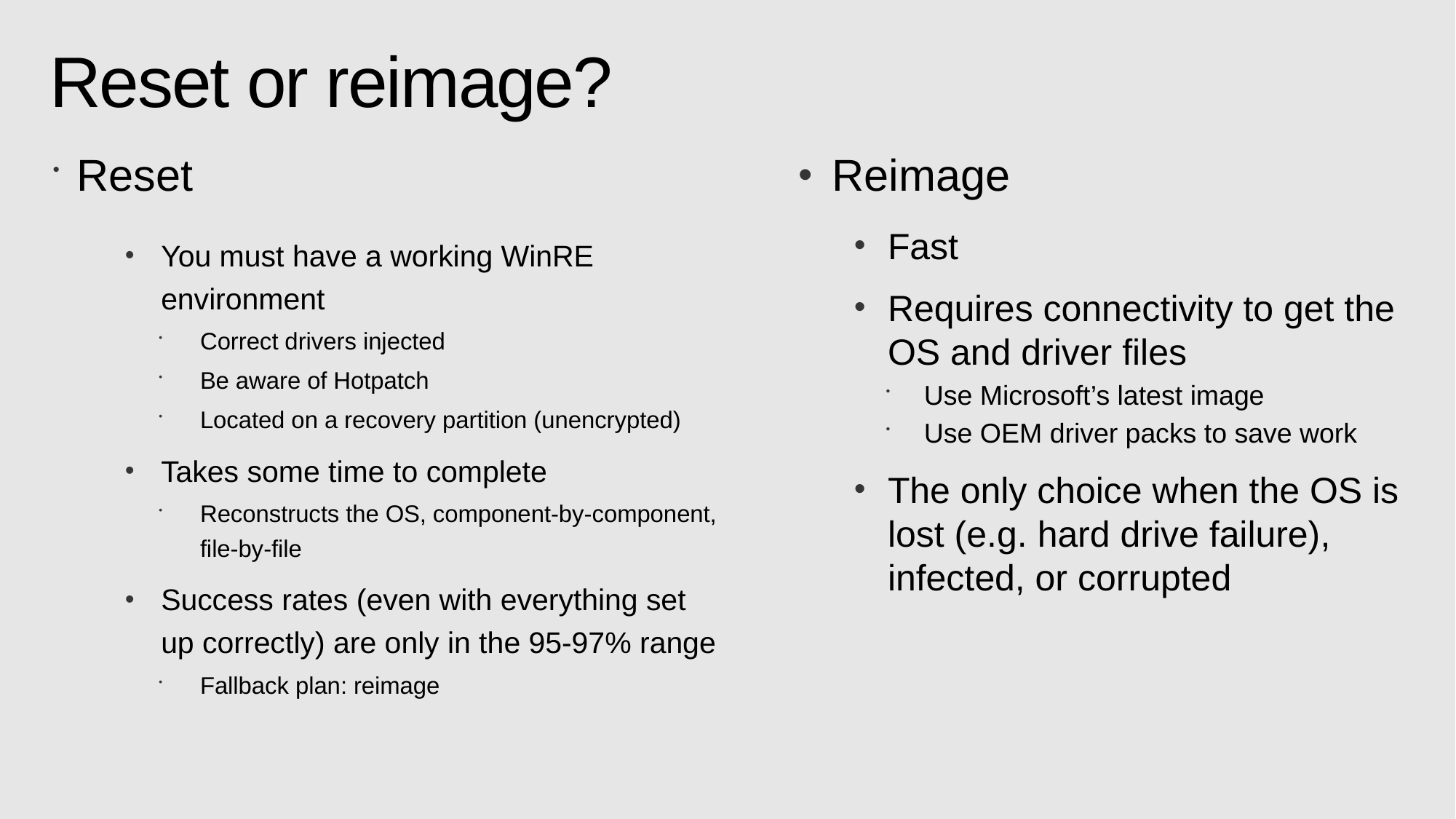

# Reset or reimage?
Reset
Reimage
Fast
Requires connectivity to get the OS and driver files
Use Microsoft’s latest image
Use OEM driver packs to save work
The only choice when the OS is lost (e.g. hard drive failure), infected, or corrupted
You must have a working WinRE environment
Correct drivers injected
Be aware of Hotpatch
Located on a recovery partition (unencrypted)
Takes some time to complete
Reconstructs the OS, component-by-component, file-by-file
Success rates (even with everything set up correctly) are only in the 95-97% range
Fallback plan: reimage